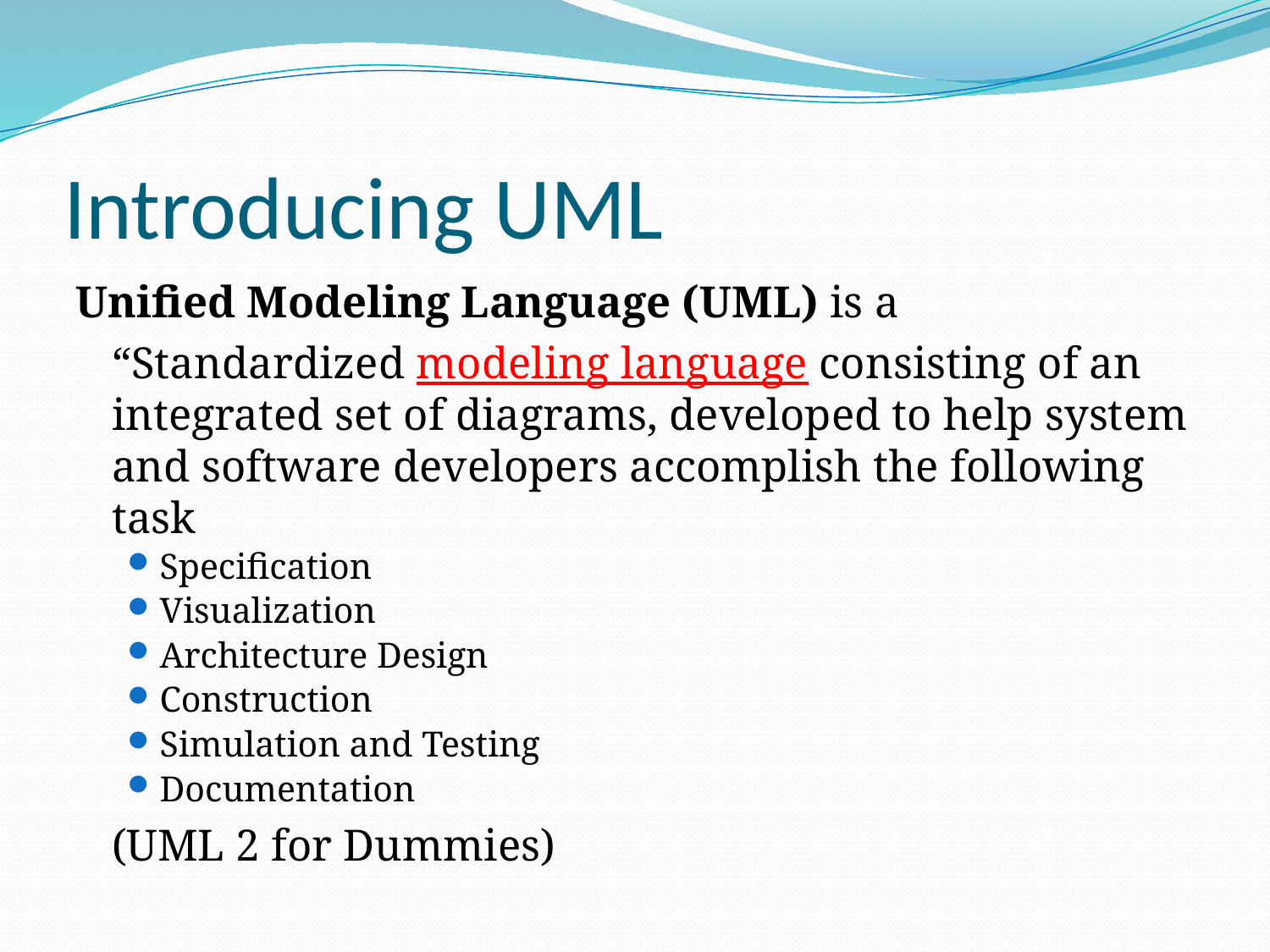

# Introducing UML
Unified Modeling Language (UML) is a
	“Standardized modeling language consisting of an integrated set of diagrams, developed to help system and software developers accomplish the following task
Specification
Visualization
Architecture Design
Construction
Simulation and Testing
Documentation
	(UML 2 for Dummies)